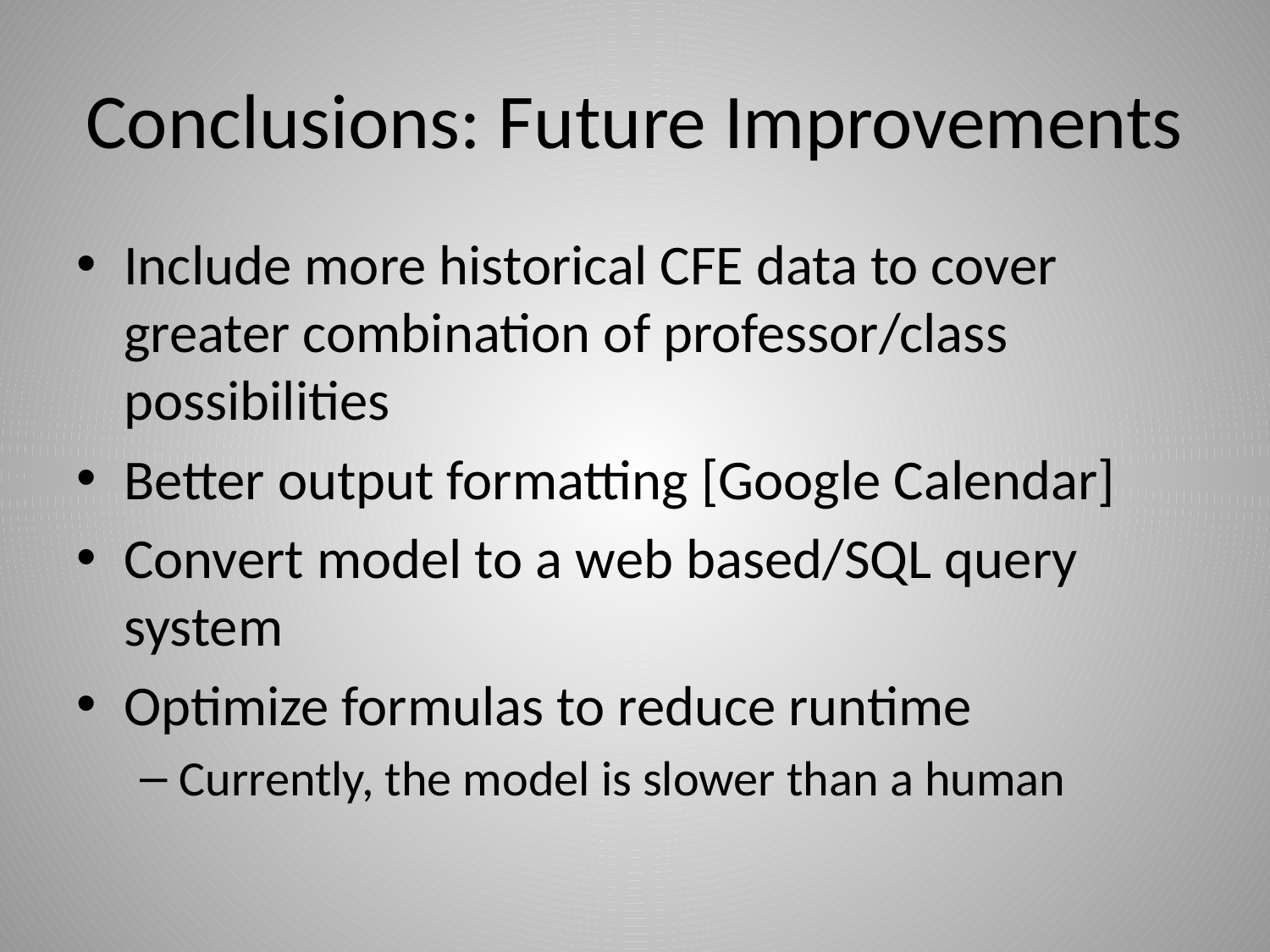

# Conclusions: Future Improvements
Include more historical CFE data to cover greater combination of professor/class possibilities
Better output formatting [Google Calendar]
Convert model to a web based/SQL query system
Optimize formulas to reduce runtime
Currently, the model is slower than a human